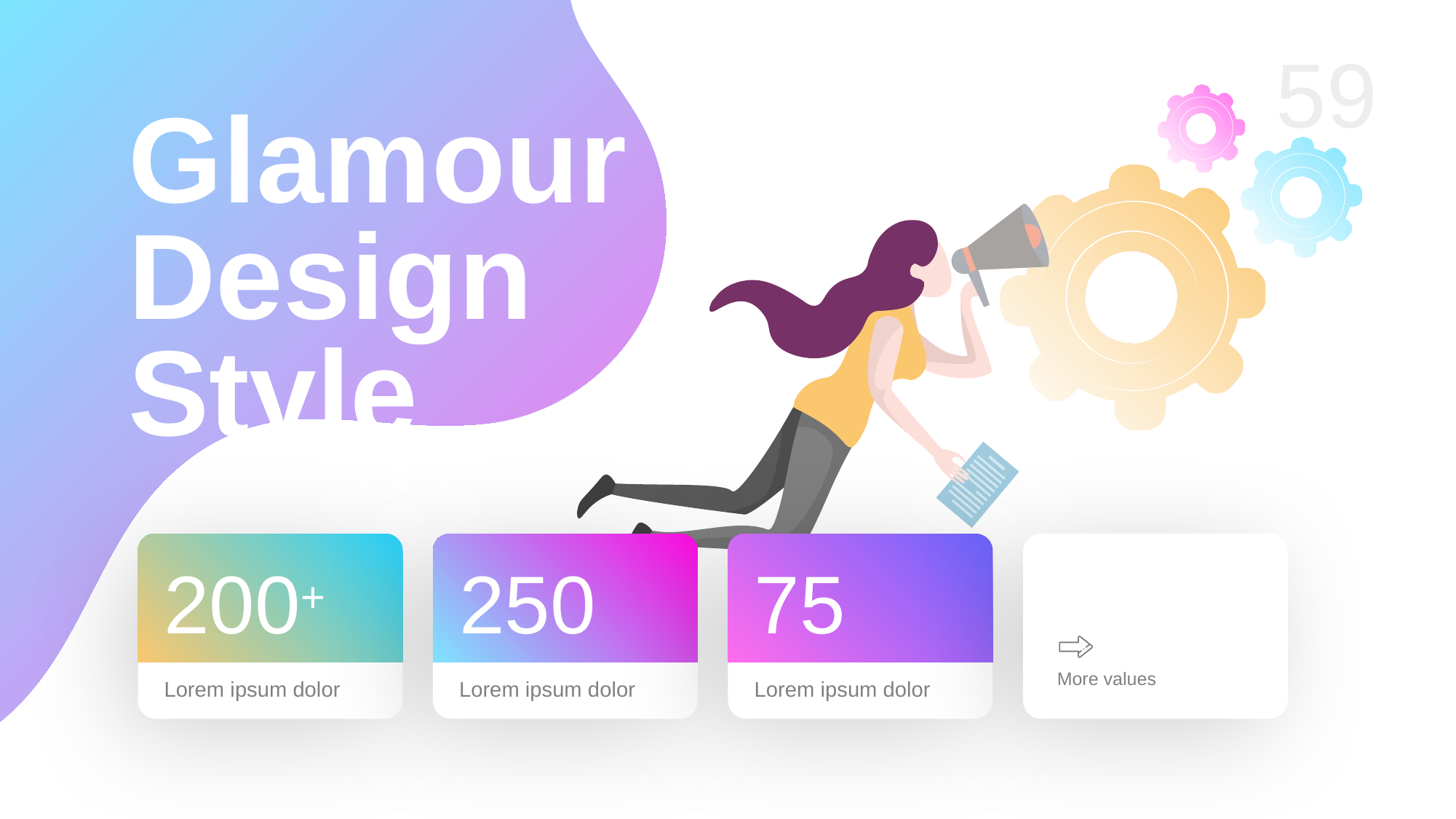

Glamour
Design
Style

More values
200+
Lorem ipsum dolor
250
Lorem ipsum dolor
75
Lorem ipsum dolor